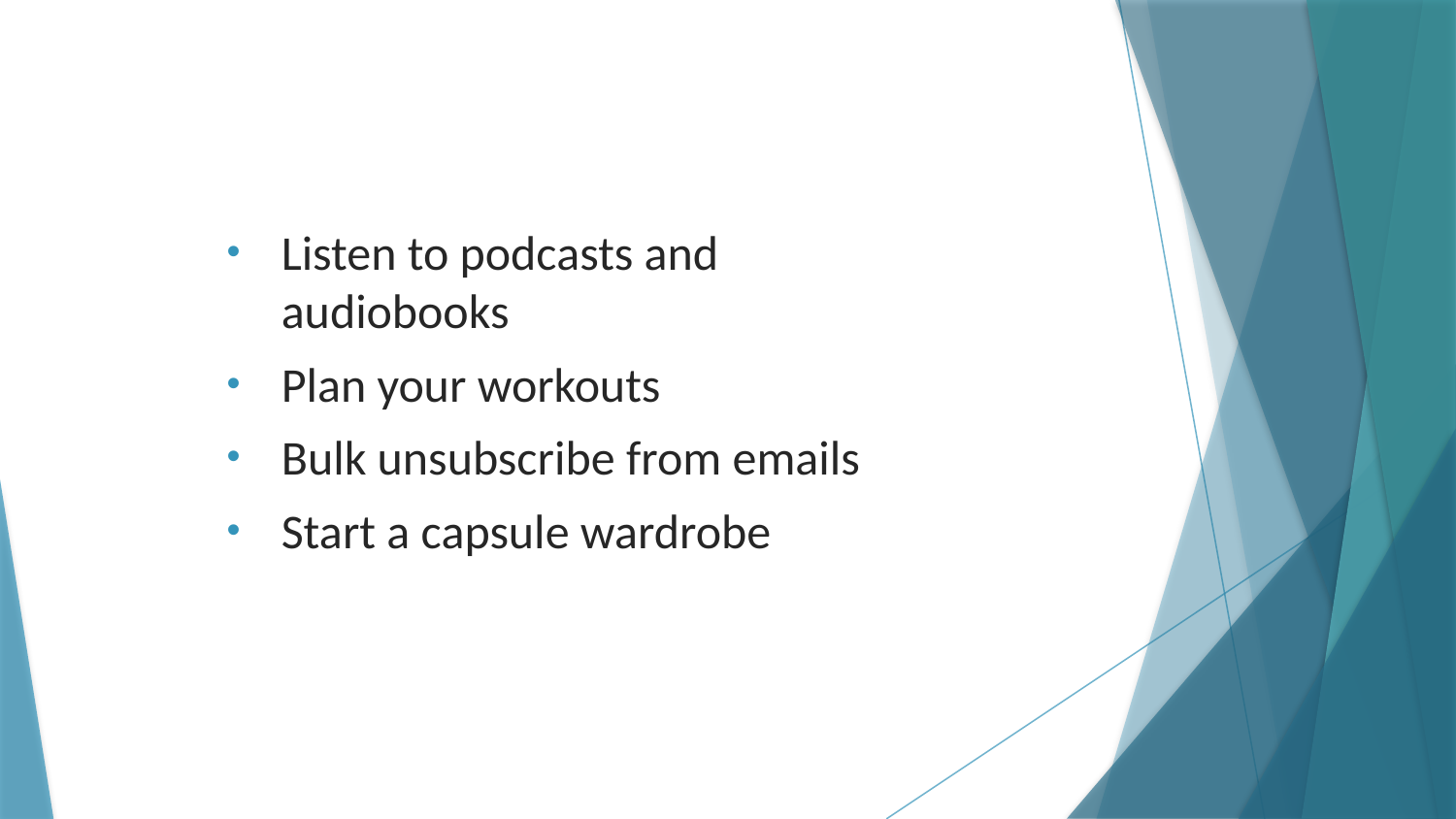

Listen to podcasts and audiobooks
Plan your workouts
Bulk unsubscribe from emails
Start a capsule wardrobe